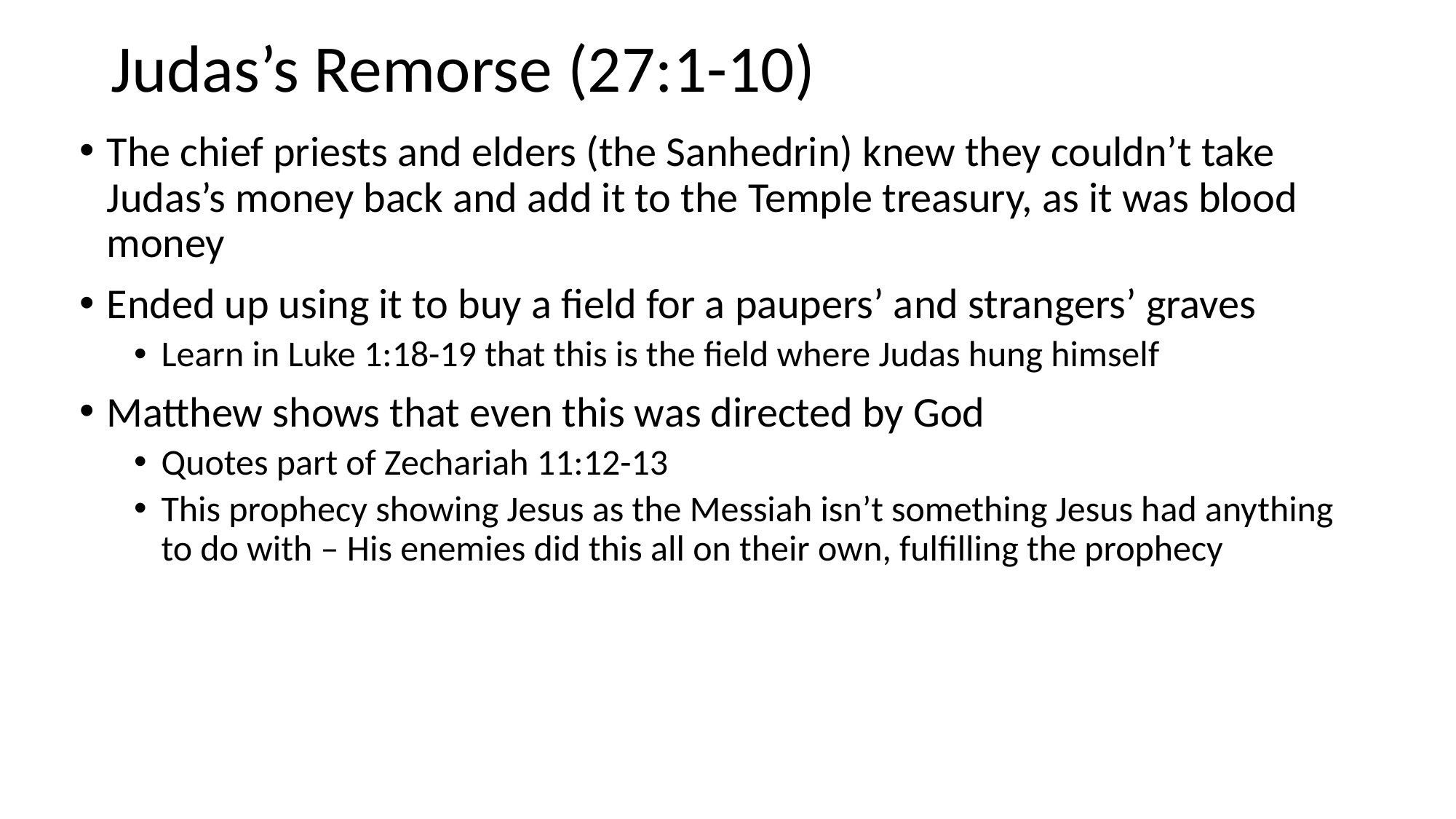

# Judas’s Remorse (27:1-10)
The chief priests and elders (the Sanhedrin) knew they couldn’t take Judas’s money back and add it to the Temple treasury, as it was blood money
Ended up using it to buy a field for a paupers’ and strangers’ graves
Learn in Luke 1:18-19 that this is the field where Judas hung himself
Matthew shows that even this was directed by God
Quotes part of Zechariah 11:12-13
This prophecy showing Jesus as the Messiah isn’t something Jesus had anything to do with – His enemies did this all on their own, fulfilling the prophecy